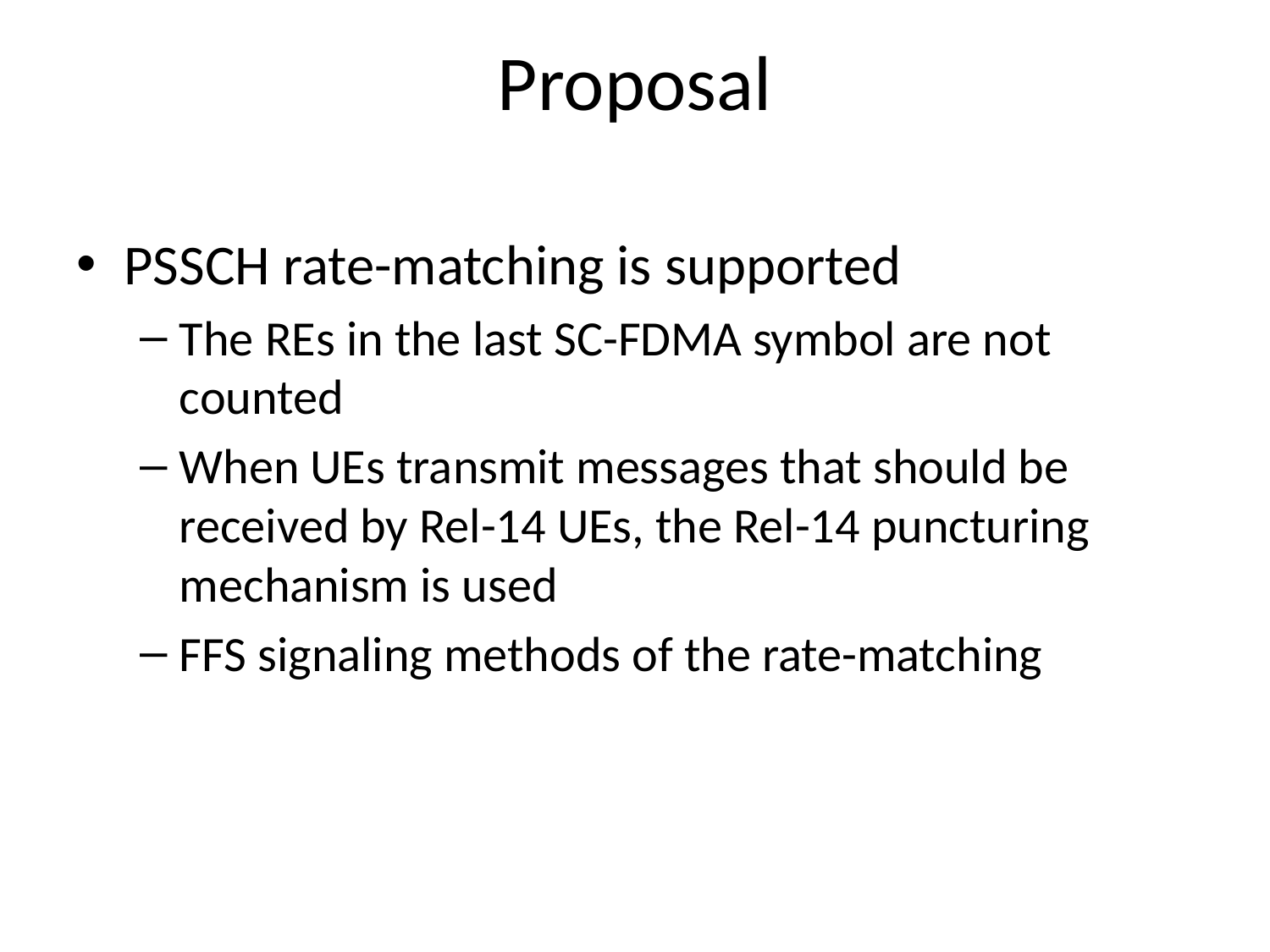

# Proposal
PSSCH rate-matching is supported
The REs in the last SC-FDMA symbol are not counted
When UEs transmit messages that should be received by Rel-14 UEs, the Rel-14 puncturing mechanism is used
FFS signaling methods of the rate-matching